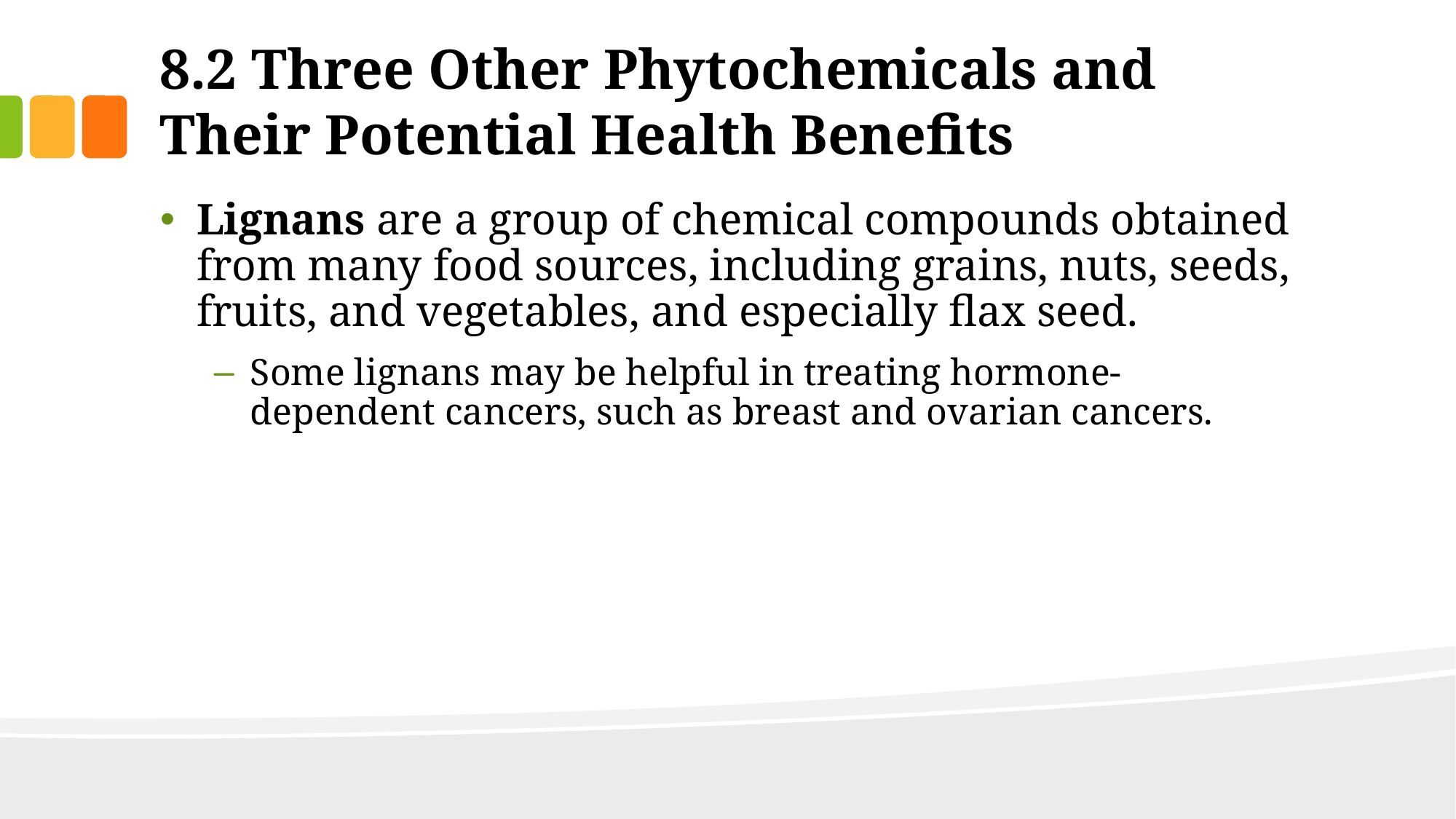

# 8.2 Three Other Phytochemicals and Their Potential Health Benefits
Lignans are a group of chemical compounds obtained from many food sources, including grains, nuts, seeds, fruits, and vegetables, and especially flax seed.
Some lignans may be helpful in treating hormone-dependent cancers, such as breast and ovarian cancers.